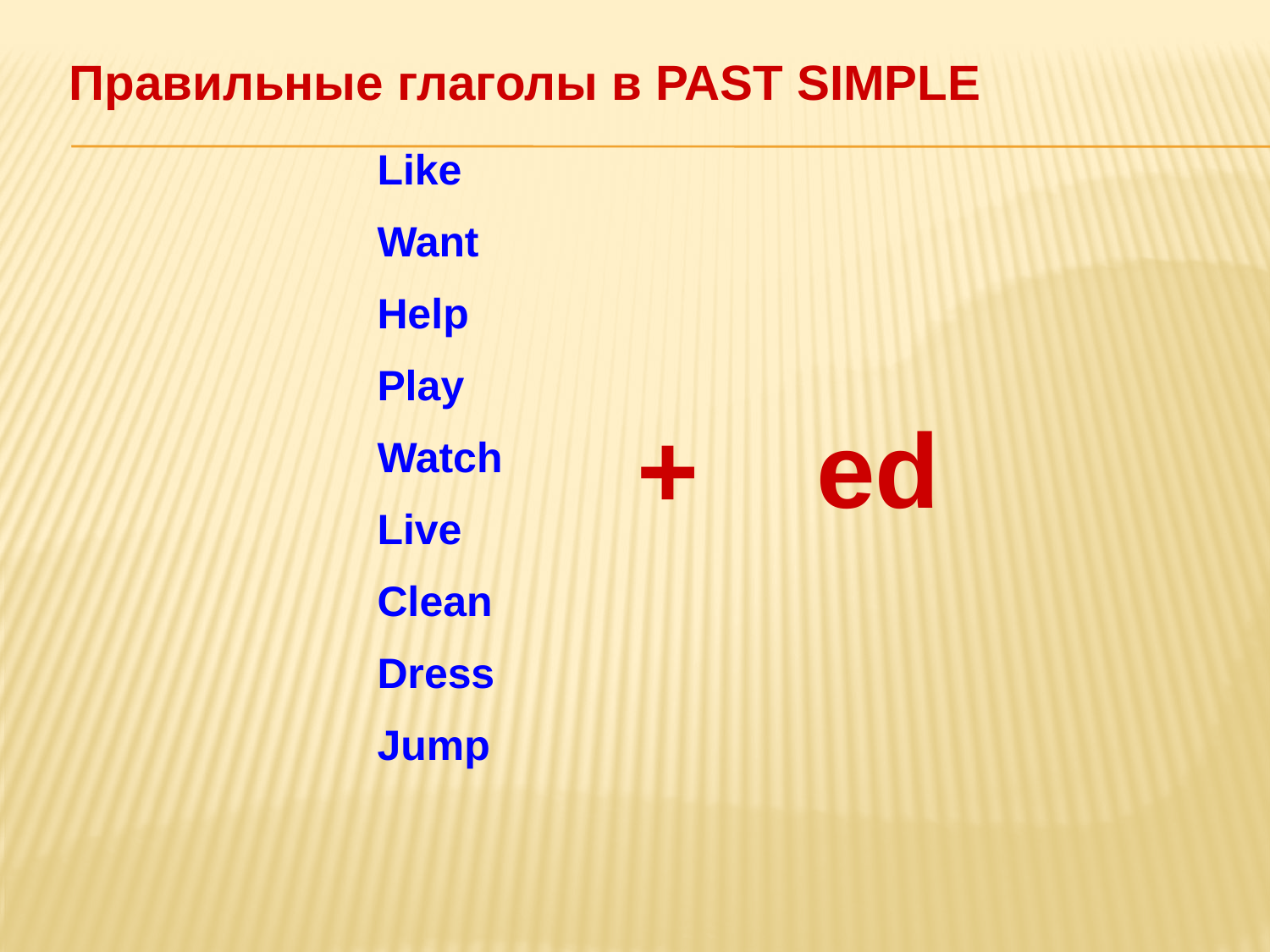

Правильные глаголы в PAST SIMPLE
Like
Want
Help
Play
Watch
Live
Clean
Dress
Jump
+    ed